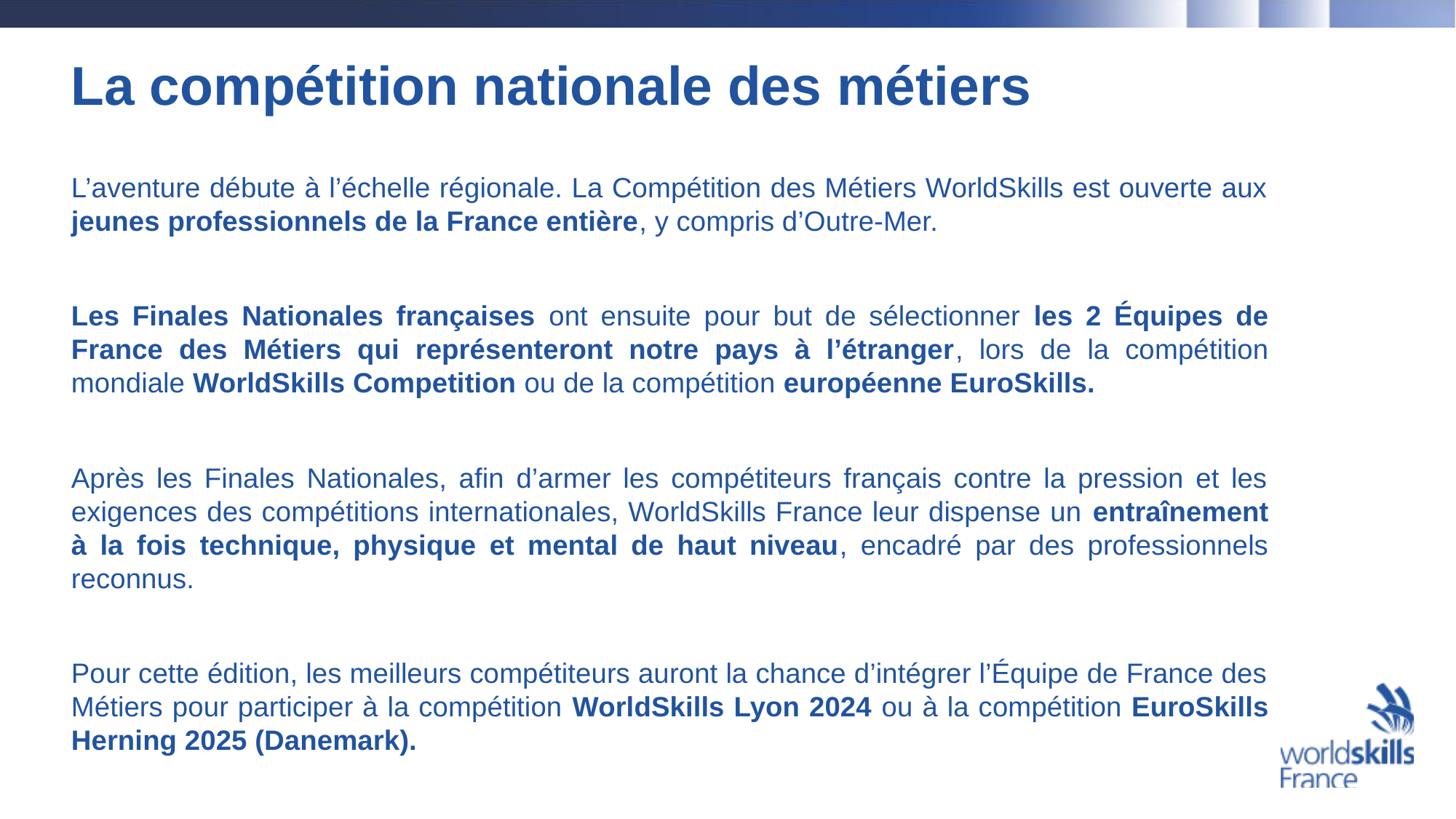

# La compétition nationale des métiers
L’aventure débute à l’échelle régionale. La Compétition des Métiers WorldSkills est ouverte aux jeunes professionnels de la France entière, y compris d’Outre-Mer.

Les Finales Nationales françaises ont ensuite pour but de sélectionner les 2 Équipes de France des Métiers qui représenteront notre pays à l’étranger, lors de la compétition mondiale WorldSkills Competition ou de la compétition européenne EuroSkills.

Après les Finales Nationales, afin d’armer les compétiteurs français contre la pression et les exigences des compétitions internationales, WorldSkills France leur dispense un entraînement à la fois technique, physique et mental de haut niveau, encadré par des professionnels reconnus.

Pour cette édition, les meilleurs compétiteurs auront la chance d’intégrer l’Équipe de France des Métiers pour participer à la compétition WorldSkills Lyon 2024 ou à la compétition EuroSkills Herning 2025 (Danemark).